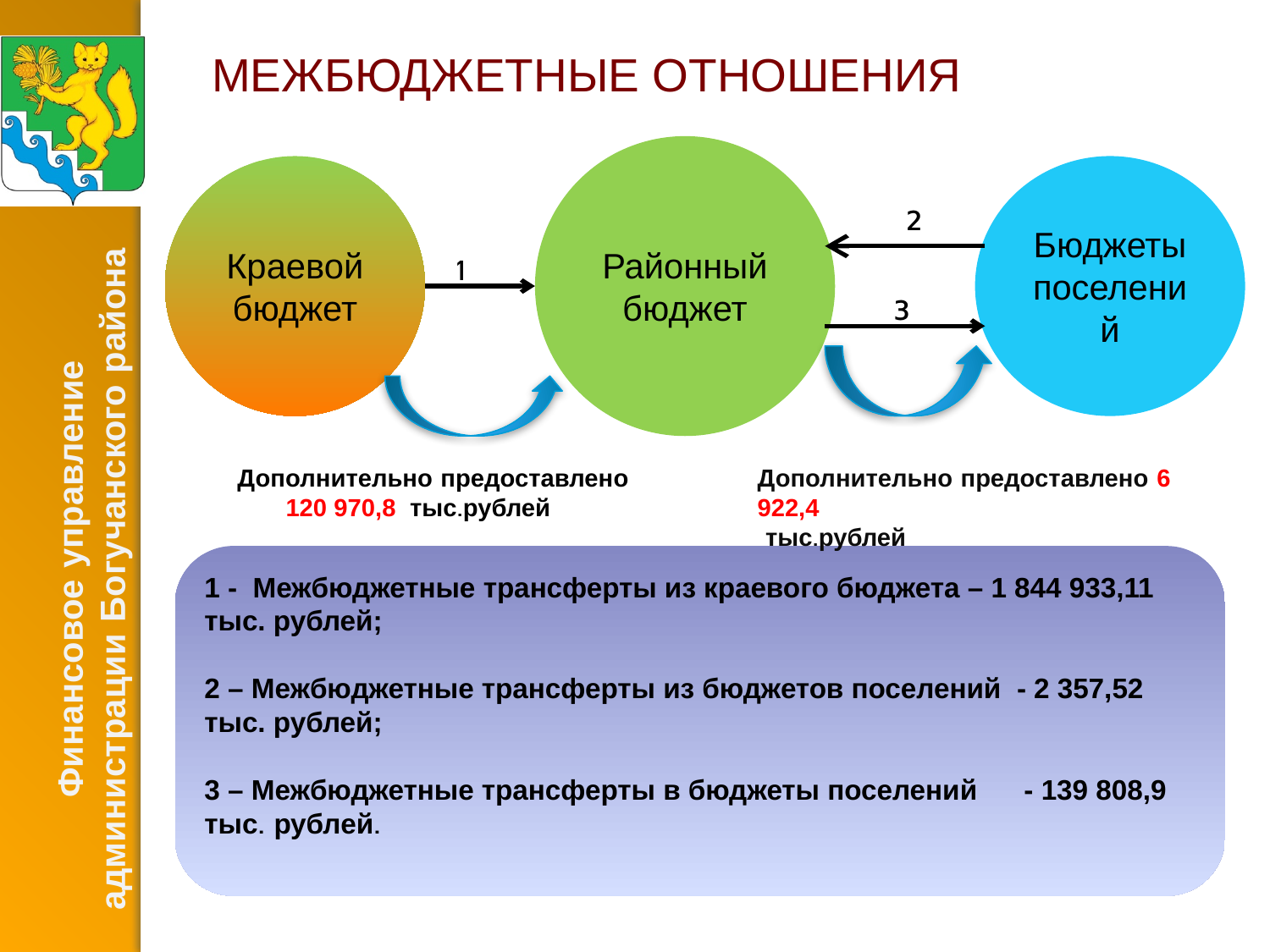

# МЕЖБЮДЖЕТНЫЕ ОТНОШЕНИЯ

Районный бюджет
Краевой бюджет
Бюджеты поселений

 2
 1
 3
Дополнительно предоставлено              120 970,8  тыс.рублей
Дополнительно предоставлено 6 922,4
 тыс.рублей
1 -  Межбюджетные трансферты из краевого бюджета – 1 844 933,11 тыс. рублей;

2 – Межбюджетные трансферты из бюджетов поселений  - 2 357,52  тыс. рублей;

3 – Межбюджетные трансферты в бюджеты поселений      - 139 808,9 тыс. рублей.